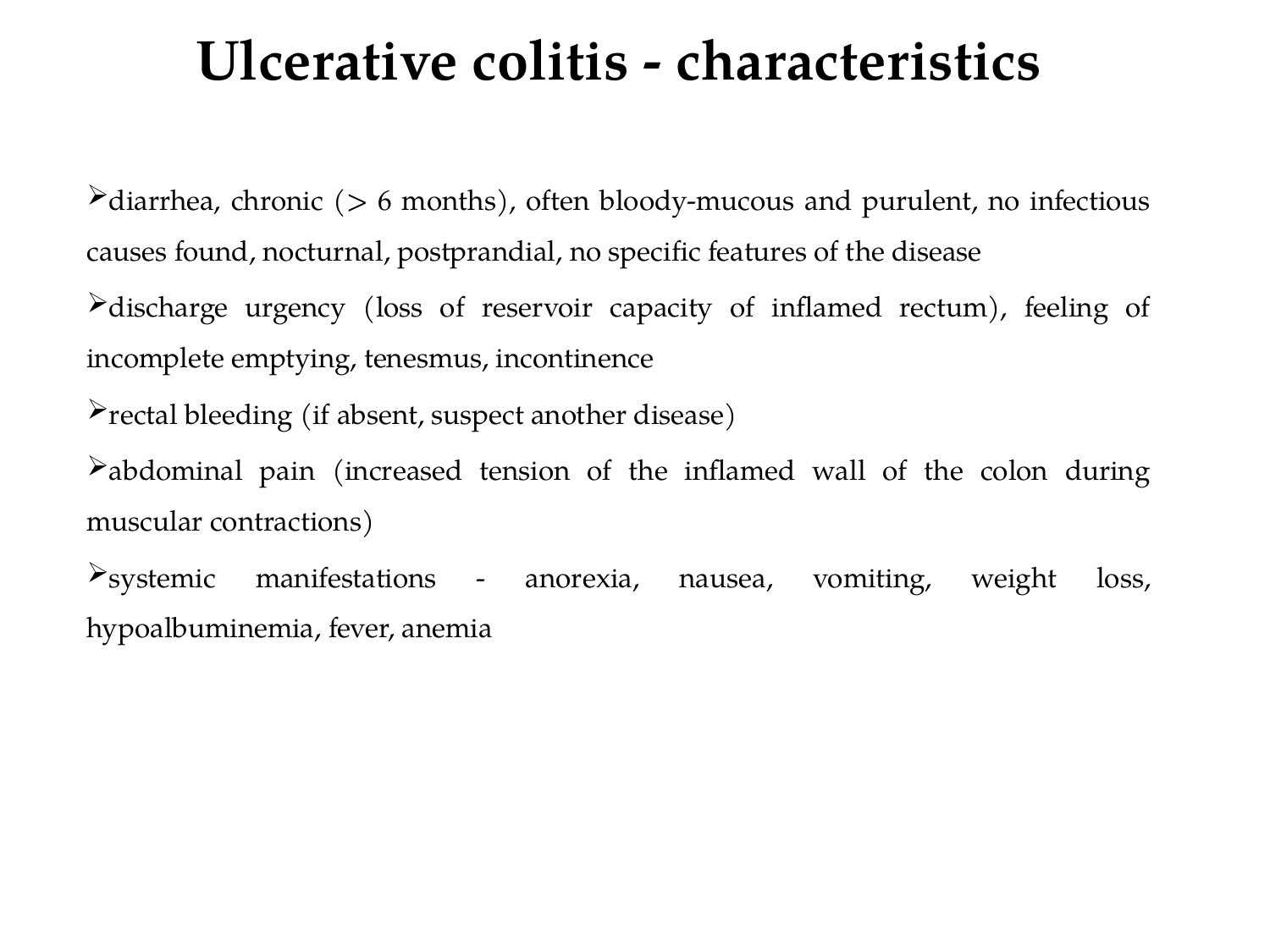

# Ulcerative colitis - characteristics
diarrhea, chronic (> 6 months), often bloody-mucous and purulent, no infectious causes found, nocturnal, postprandial, no specific features of the disease
discharge urgency (loss of reservoir capacity of inflamed rectum), feeling of incomplete emptying, tenesmus, incontinence
rectal bleeding (if absent, suspect another disease)
abdominal pain (increased tension of the inflamed wall of the colon during muscular contractions)
systemic manifestations - anorexia, nausea, vomiting, weight loss, hypoalbuminemia, fever, anemia